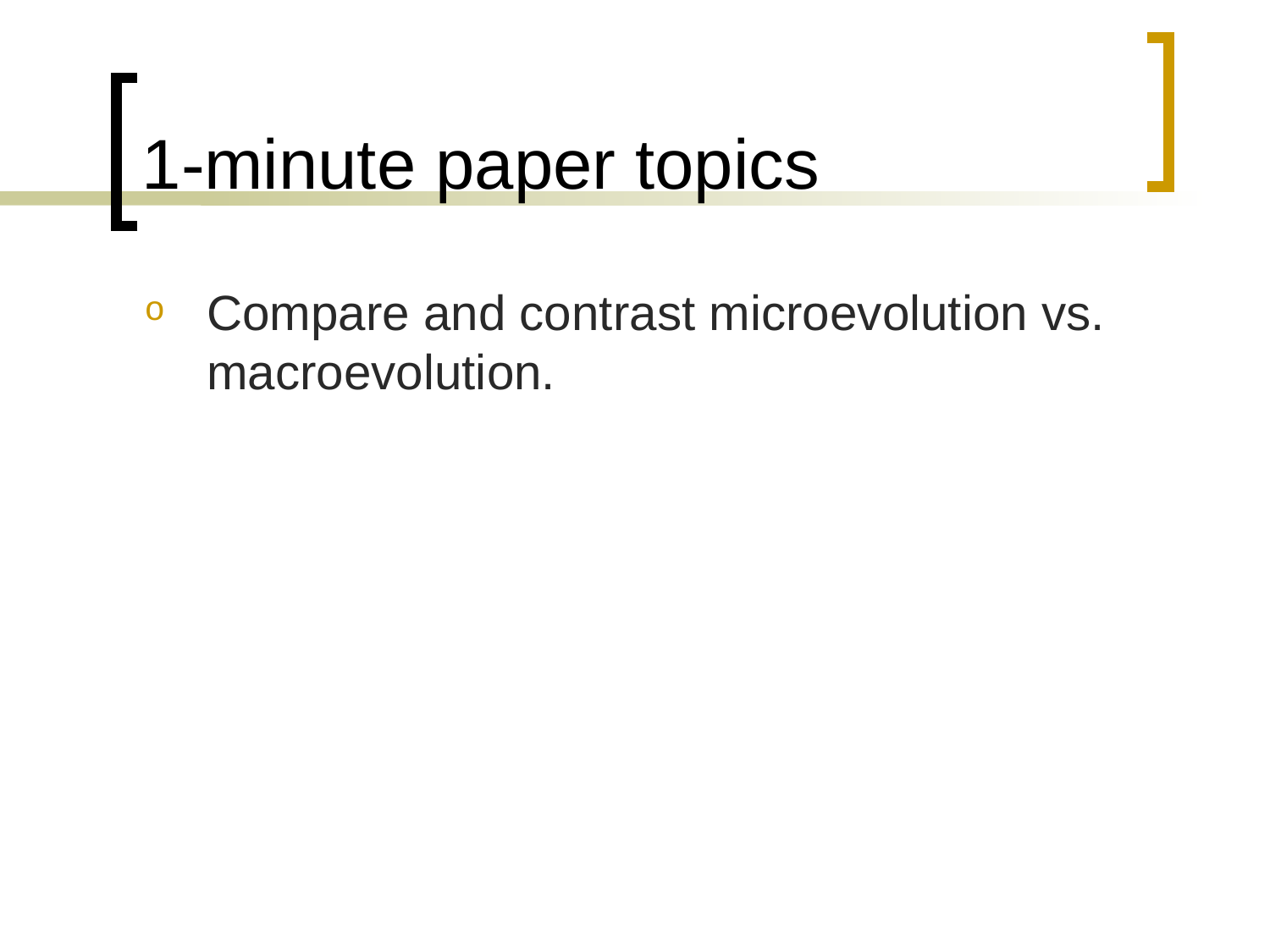

# 1-minute paper topics
Compare and contrast microevolution vs. macroevolution.